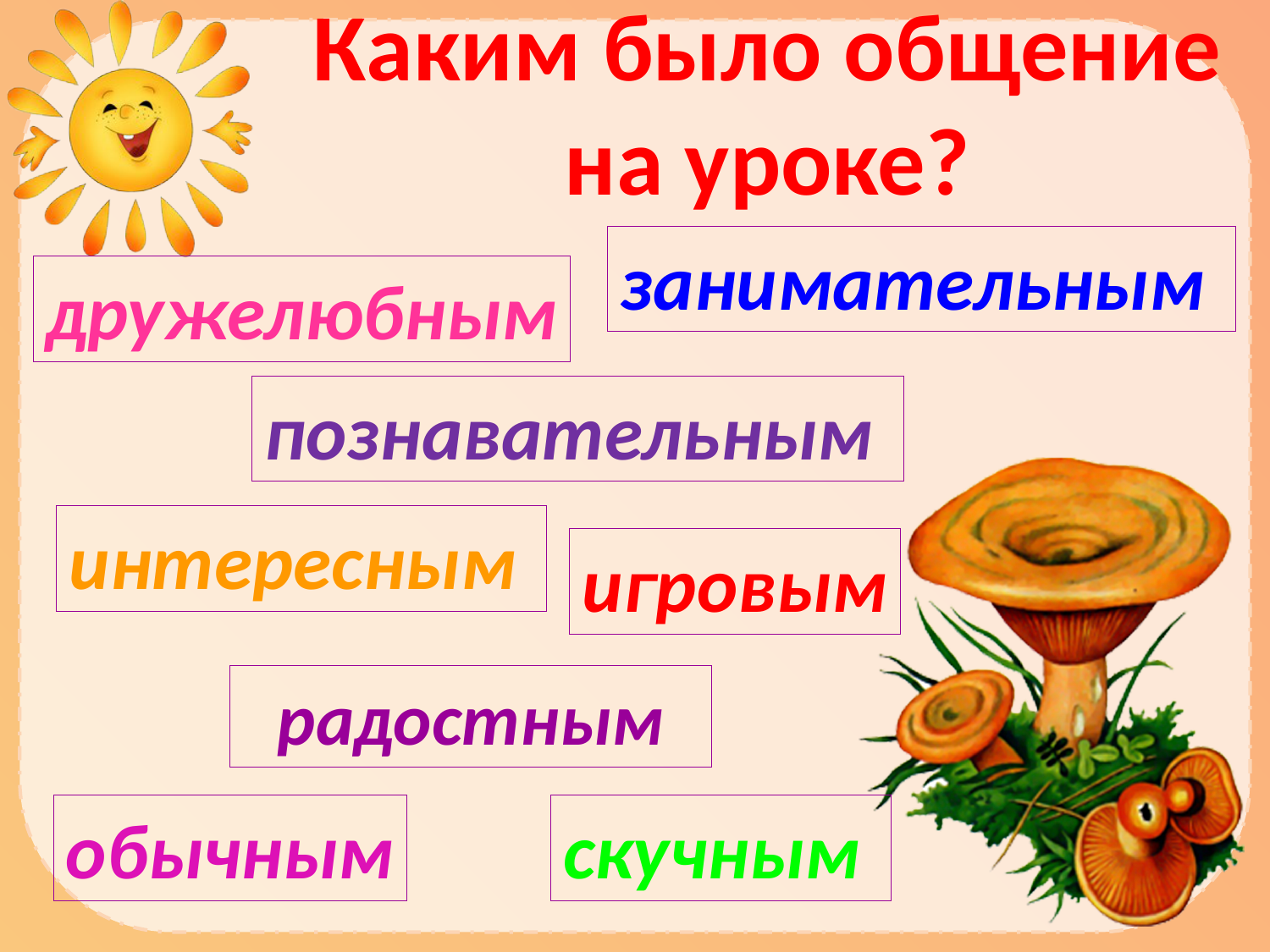

# Каким было общение на уроке?
занимательным
дружелюбным
познавательным
интересным
игровым
радостным
скучным
обычным